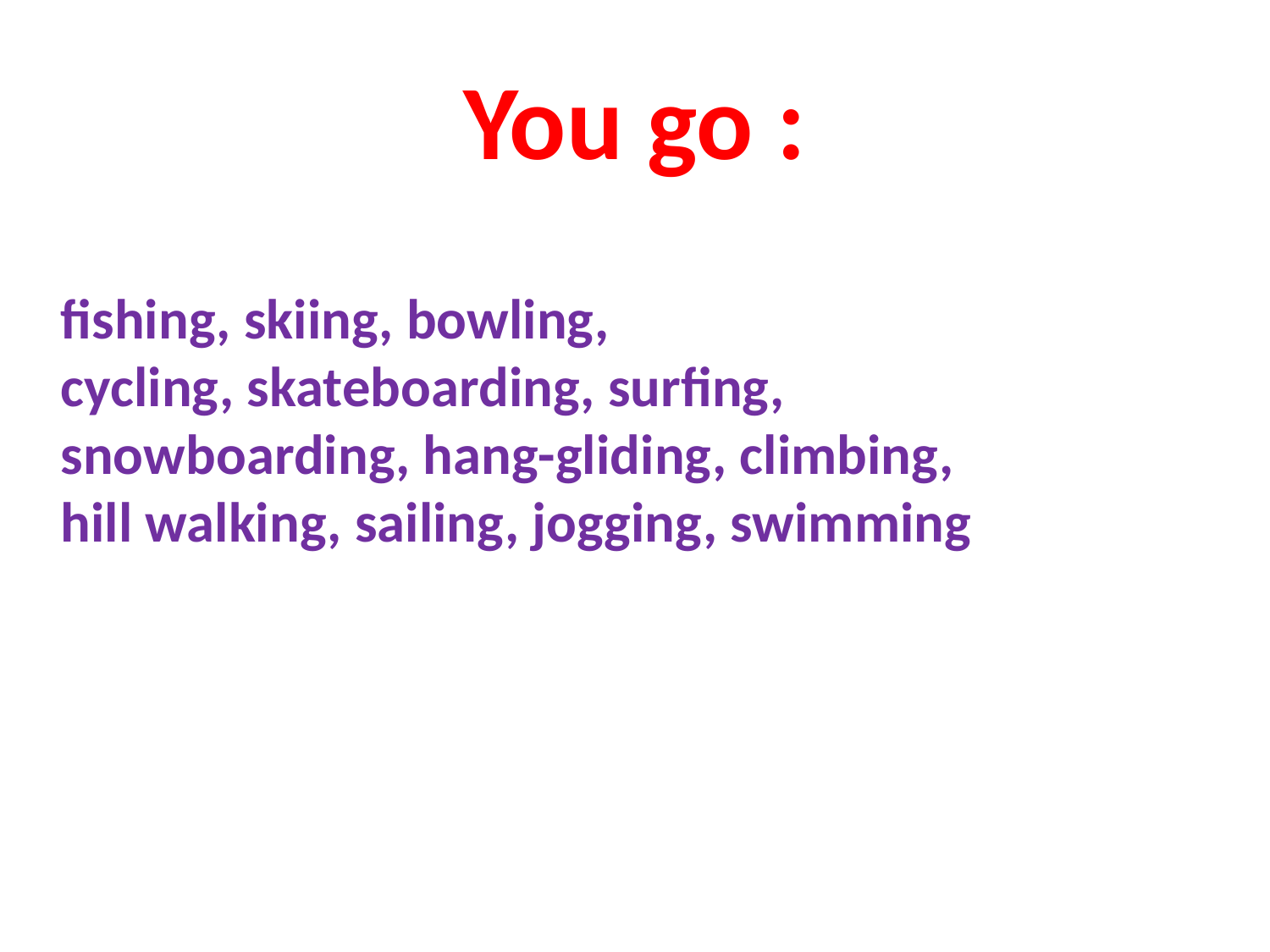

# You go :
fishing, skiing, bowling,
cycling, skateboarding, surfing,
snowboarding, hang-gliding, climbing,
hill walking, sailing, jogging, swimming